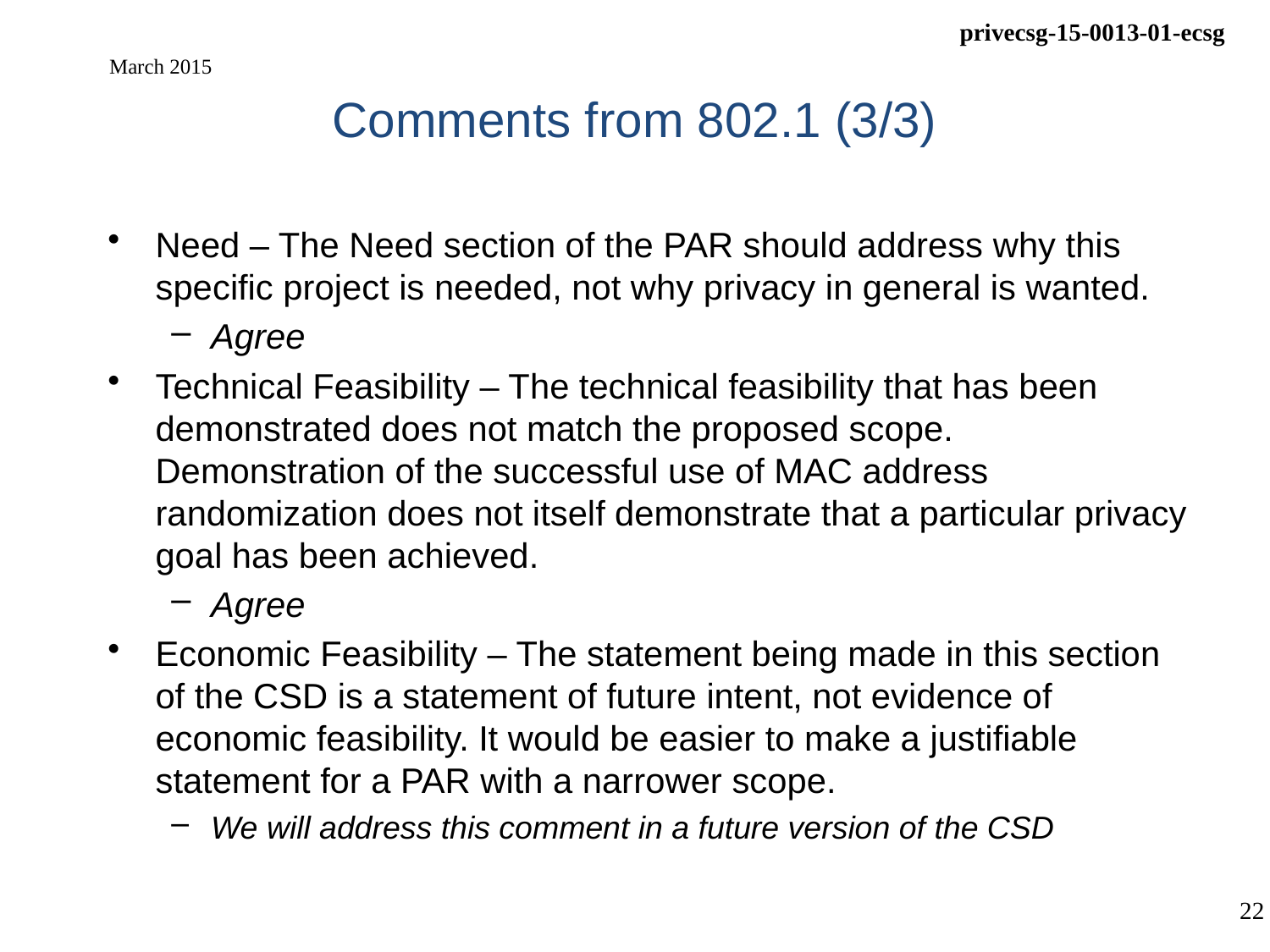

# Comments from 802.1 (3/3)
March 2015
Need – The Need section of the PAR should address why this specific project is needed, not why privacy in general is wanted.
Agree
Technical Feasibility – The technical feasibility that has been demonstrated does not match the proposed scope. Demonstration of the successful use of MAC address randomization does not itself demonstrate that a particular privacy goal has been achieved.
Agree
Economic Feasibility – The statement being made in this section of the CSD is a statement of future intent, not evidence of economic feasibility. It would be easier to make a justifiable statement for a PAR with a narrower scope.
We will address this comment in a future version of the CSD